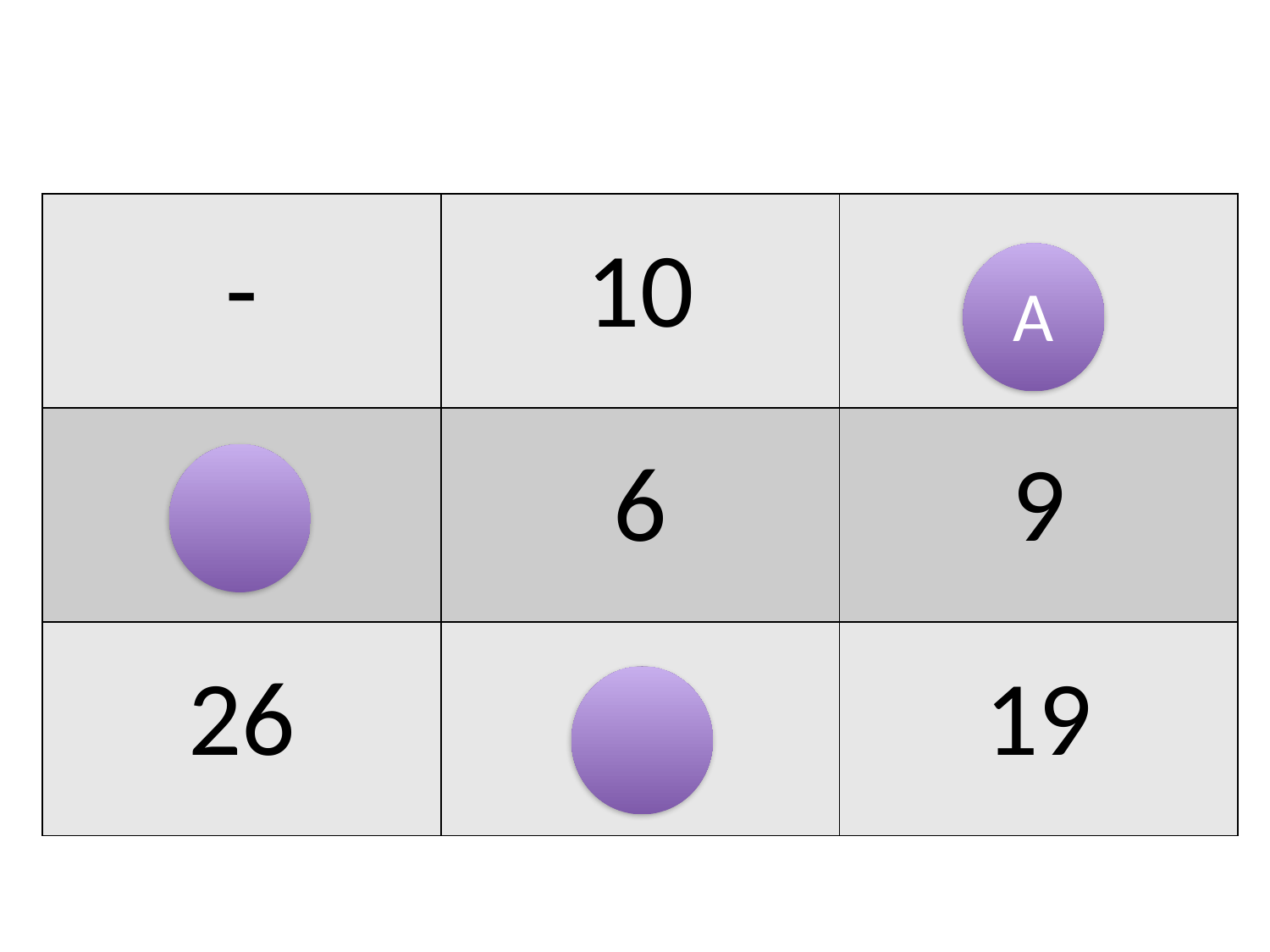

| - | 10 | 7 |
| --- | --- | --- |
| 16 | 6 | 9 |
| 26 | 16 | 19 |
A